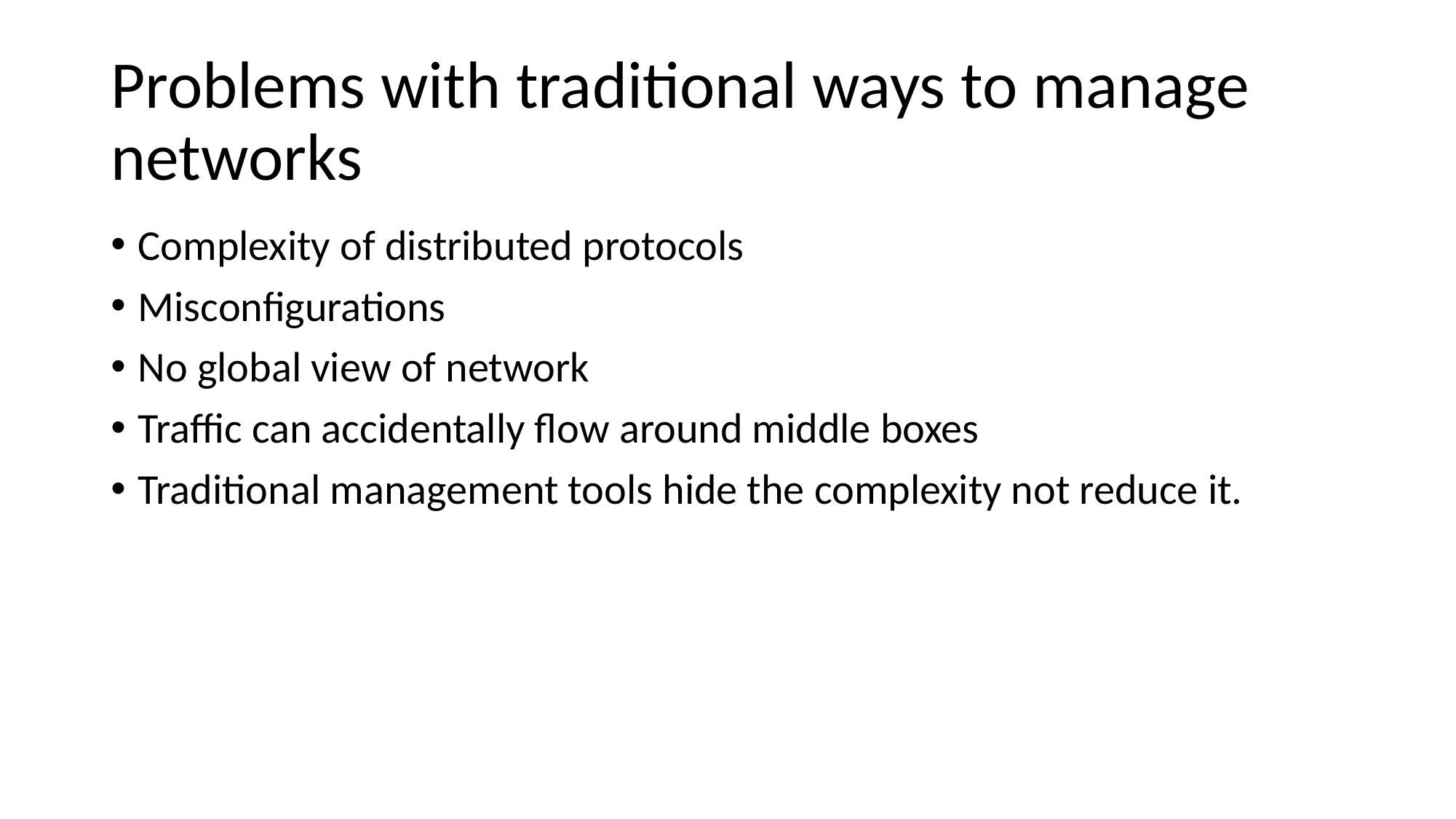

# Problems with traditional ways to manage networks
Complexity of distributed protocols
Misconfigurations
No global view of network
Traffic can accidentally flow around middle boxes
Traditional management tools hide the complexity not reduce it.